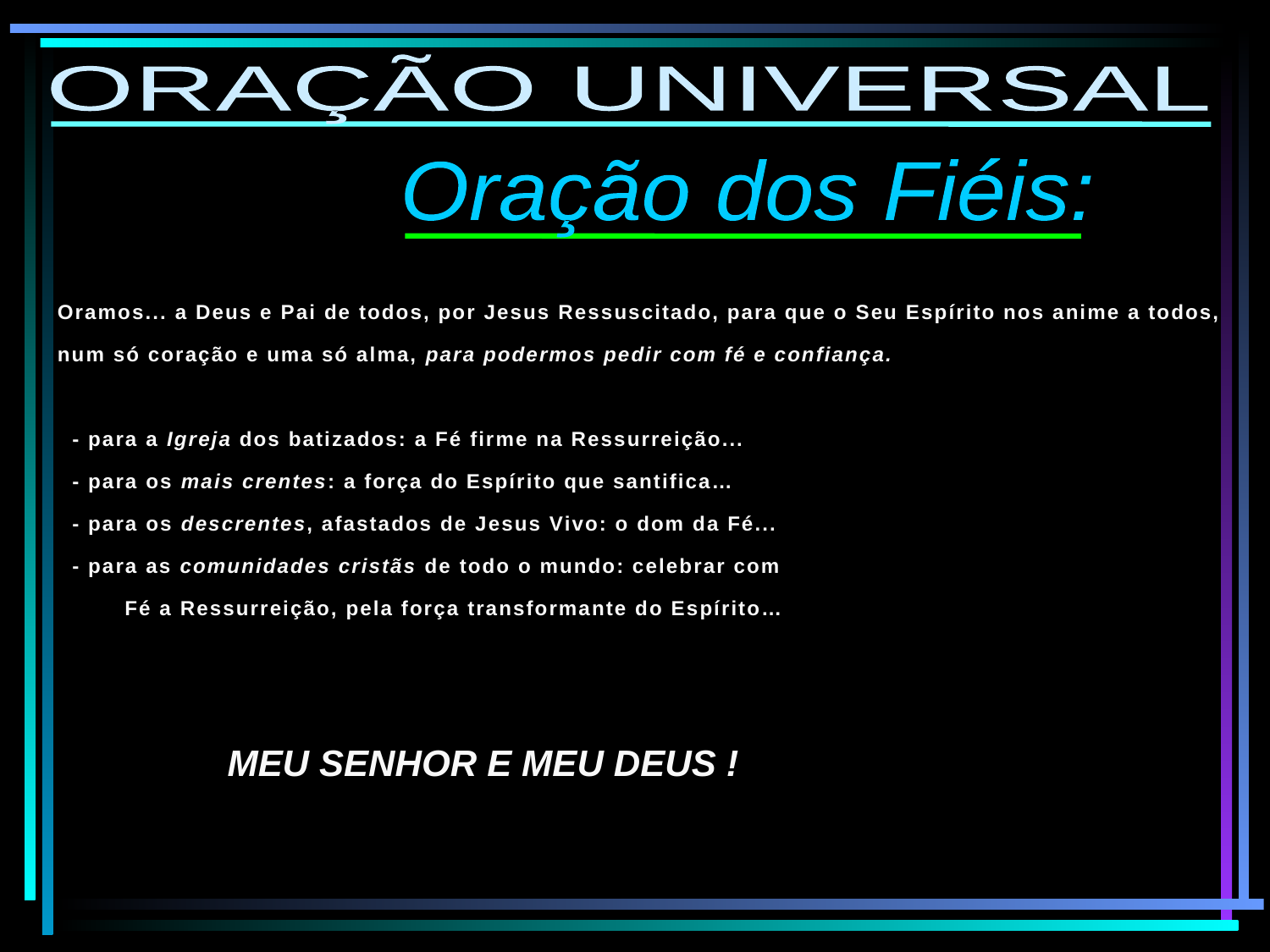

ORAÇÃO UNIVERSAL

Oração dos Fiéis:

Oramos... a Deus e Pai de todos, por Jesus Ressuscitado, para que o Seu Espírito nos anime a todos, num só coração e uma só alma, para podermos pedir com fé e confiança.

  - para a Igreja dos batizados: a Fé firme na Ressurreição...
  - para os mais crentes: a força do Espírito que santifica…
  - para os descrentes, afastados de Jesus Vivo: o dom da Fé...
  - para as comunidades cristãs de todo o mundo: celebrar com
         Fé a Ressurreição, pela força transformante do Espírito…
Meu senhor e meu deus !